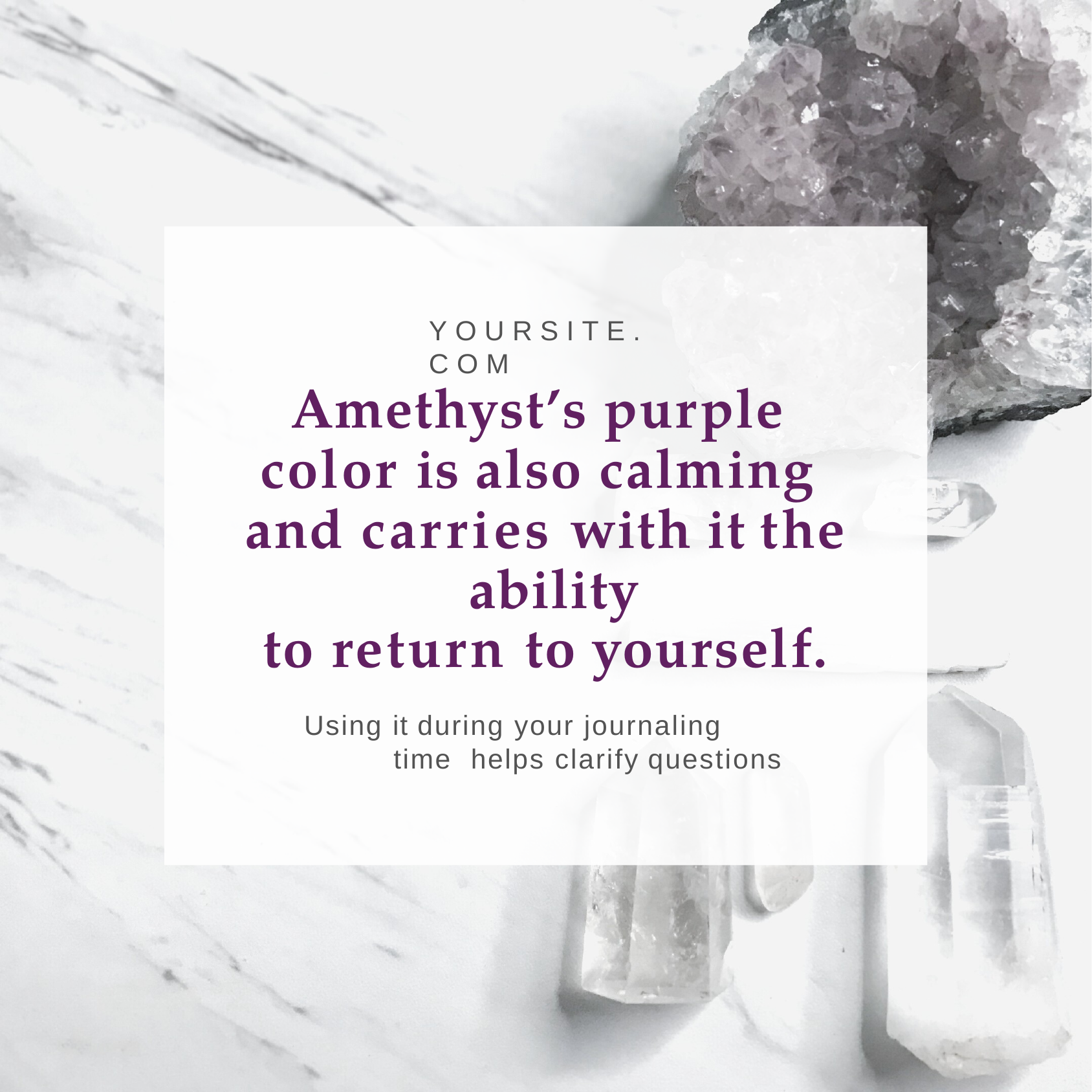

Y O U R S I T E . C O M
Amethyst’s purple  color is also calming  and carries with it the  ability
to return to yourself.
Using it during your journaling time  helps clarify questions